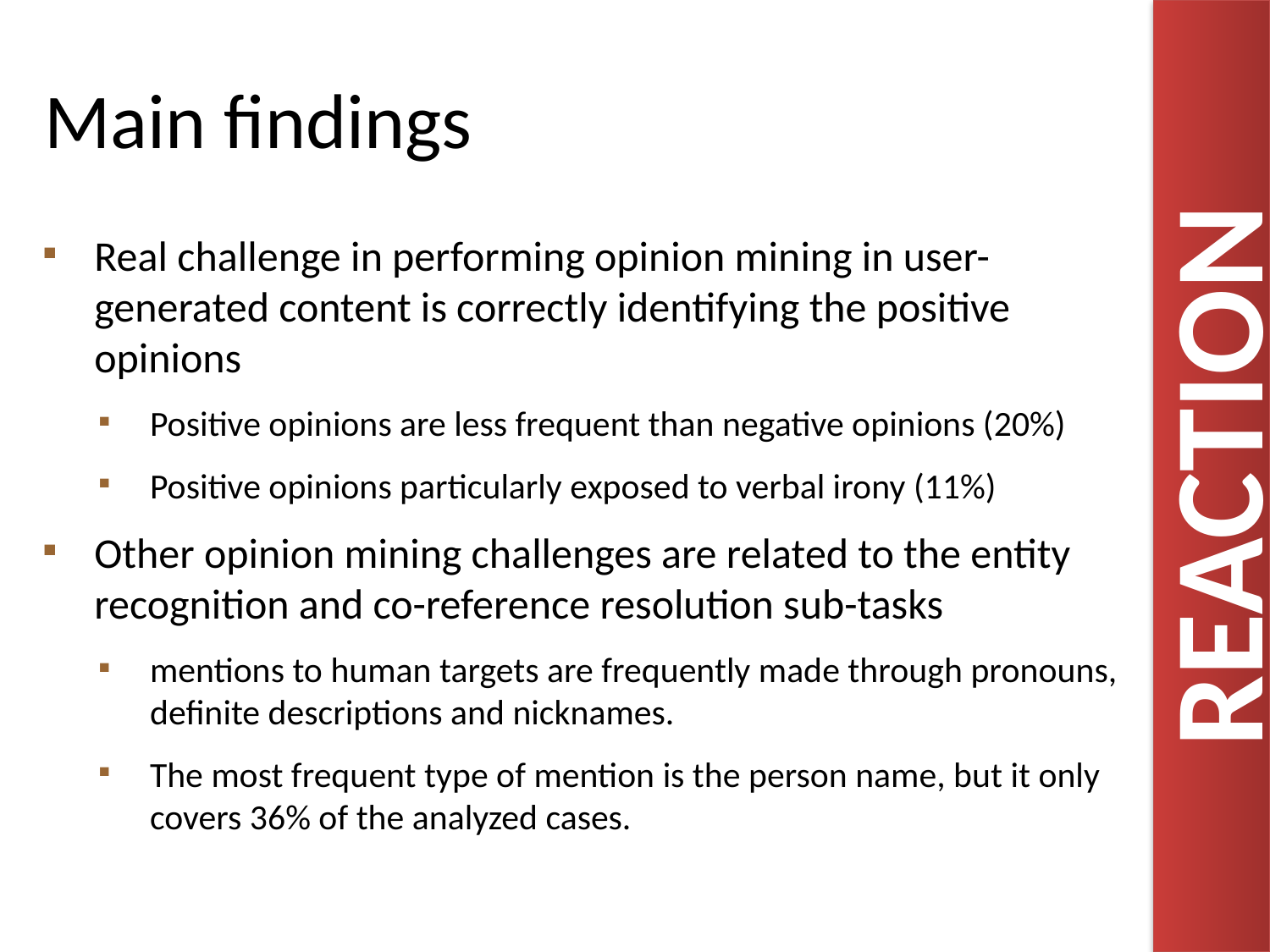

# Main findings
Real challenge in performing opinion mining in user-generated content is correctly identifying the positive opinions
Positive opinions are less frequent than negative opinions (20%)
Positive opinions particularly exposed to verbal irony (11%)
Other opinion mining challenges are related to the entity recognition and co-reference resolution sub-tasks
mentions to human targets are frequently made through pronouns, definite descriptions and nicknames.
The most frequent type of mention is the person name, but it only covers 36% of the analyzed cases.